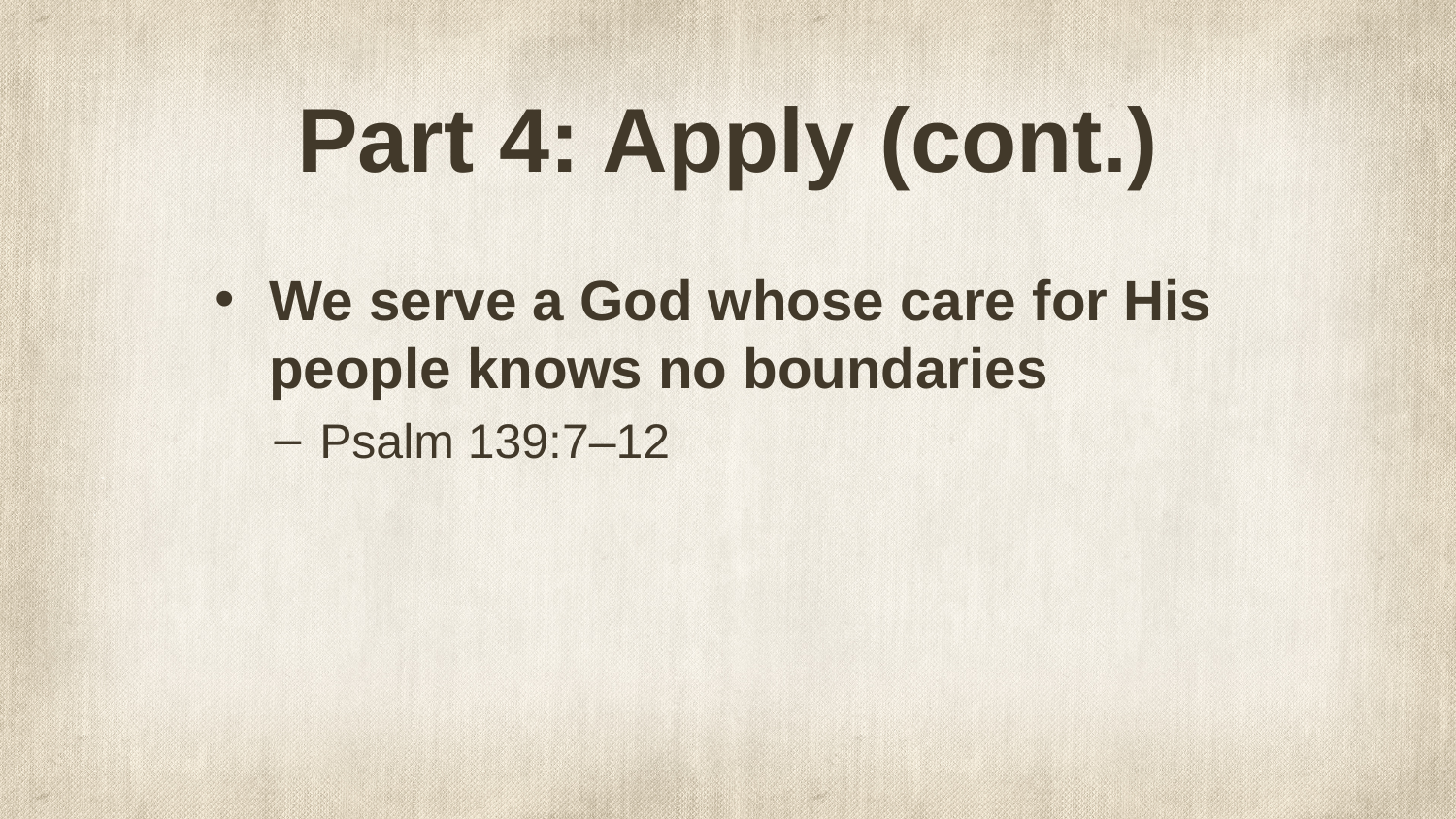

# Part 4: Apply (cont.)
We serve a God whose care for His people knows no boundaries
Psalm 139:7–12